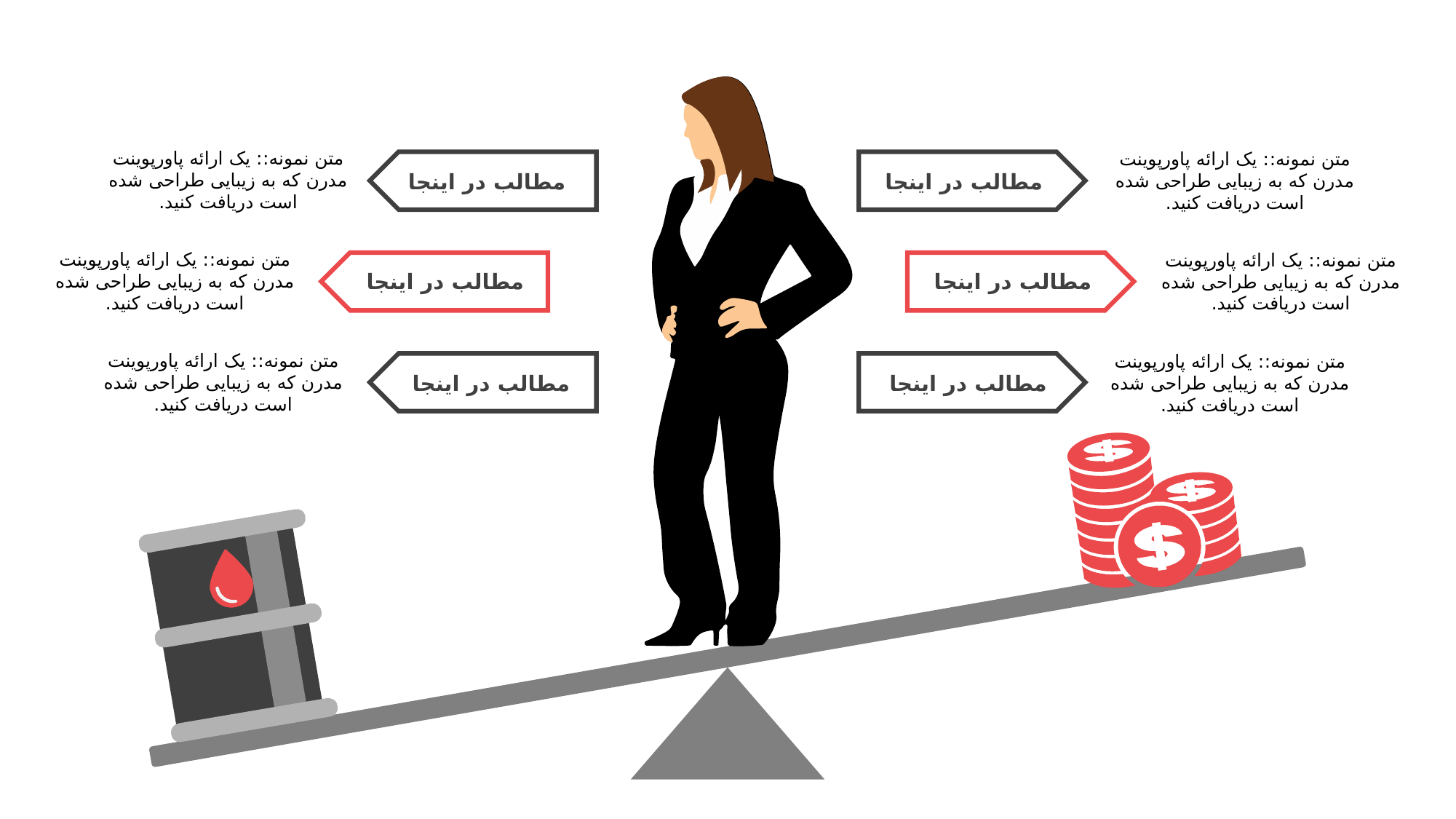

متن نمونه:: یک ارائه پاورپوینت مدرن که به زیبایی طراحی شده است دریافت کنید.
متن نمونه:: یک ارائه پاورپوینت مدرن که به زیبایی طراحی شده است دریافت کنید.

مطالب در اینجا
مطالب در اینجا
متن نمونه:: یک ارائه پاورپوینت مدرن که به زیبایی طراحی شده است دریافت کنید.
متن نمونه:: یک ارائه پاورپوینت مدرن که به زیبایی طراحی شده است دریافت کنید.

مطالب در اینجا
مطالب در اینجا
متن نمونه:: یک ارائه پاورپوینت مدرن که به زیبایی طراحی شده است دریافت کنید.
متن نمونه:: یک ارائه پاورپوینت مدرن که به زیبایی طراحی شده است دریافت کنید.

مطالب در اینجا
مطالب در اینجا